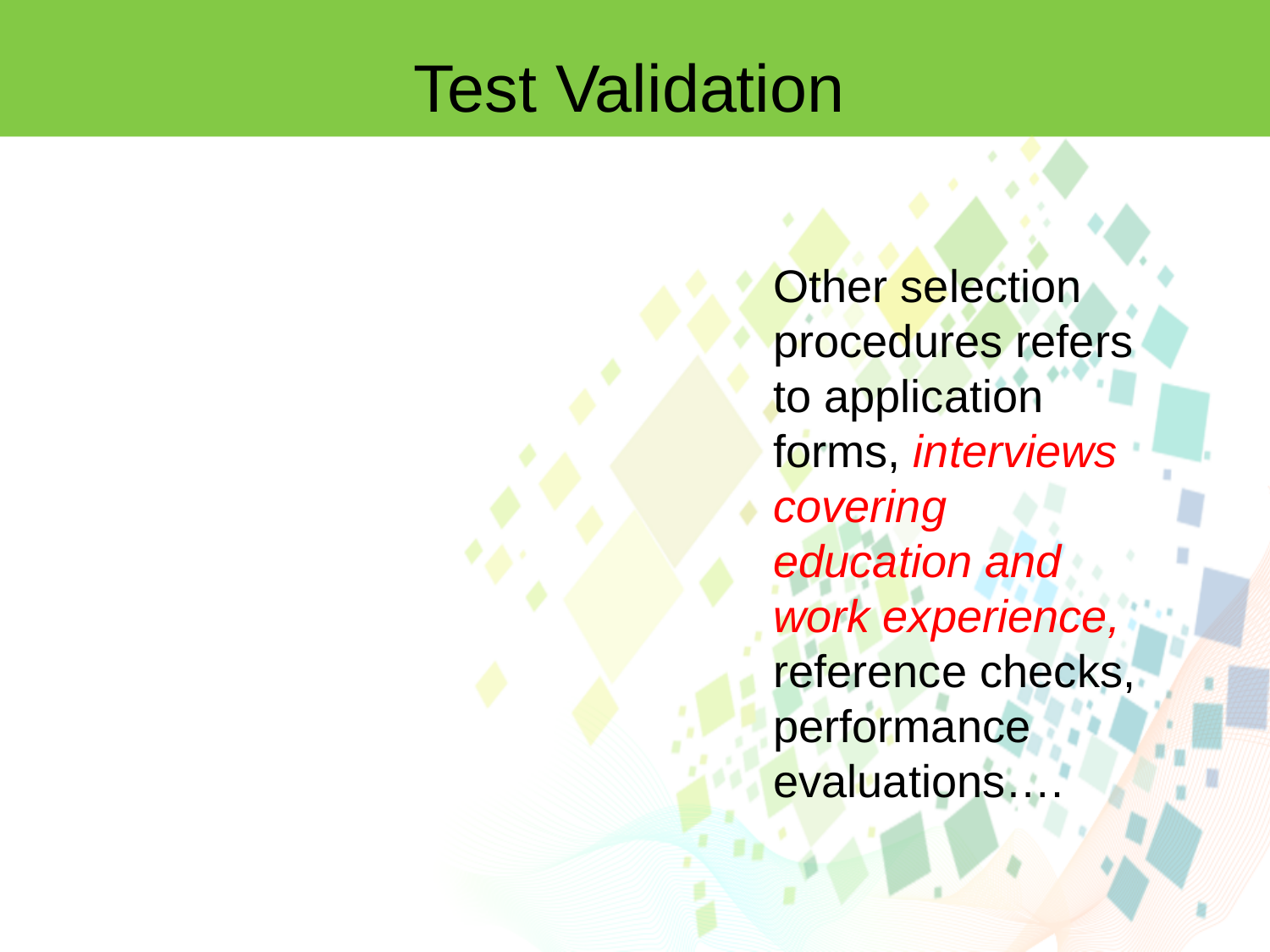

Test Validation
Other selection procedures refers to application forms, interviews covering education and work experience, reference checks, performance evaluations….